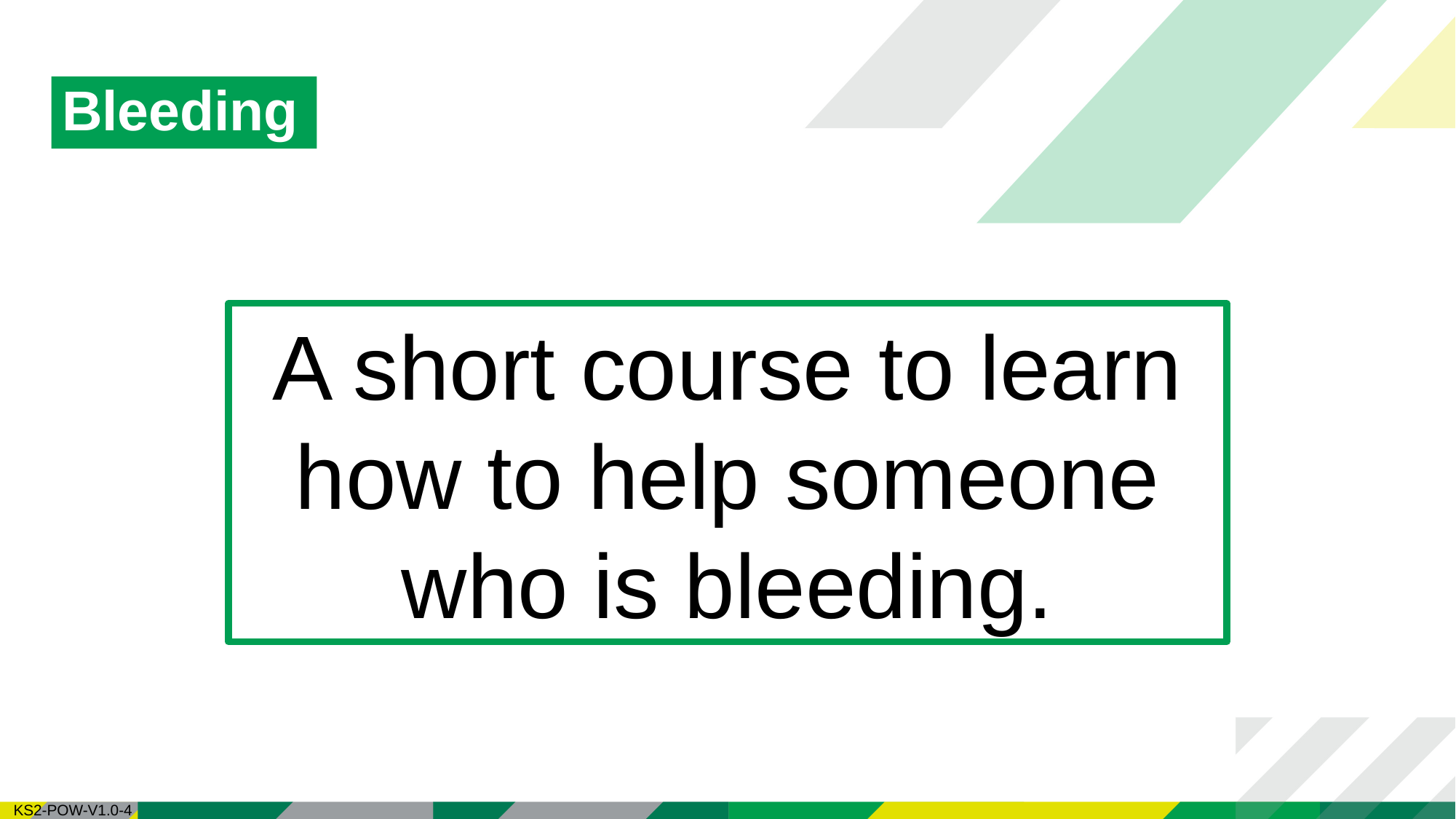

# Bleeding

A short course to learn how to help someone who is bleeding.
| KS2-POW-V1.0-4 |
| --- |